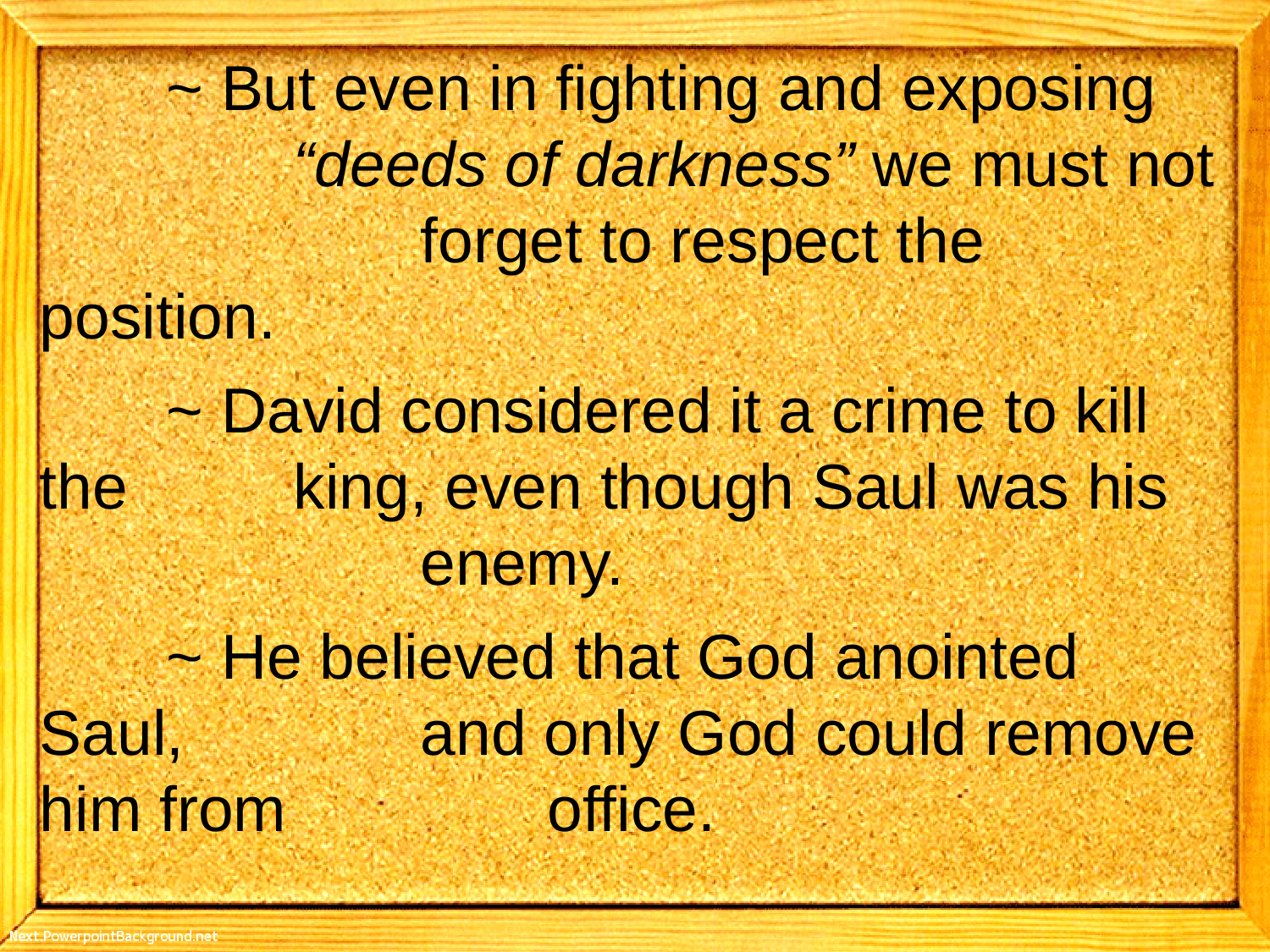

~ But even in fighting and exposing 			“deeds of darkness” we must not 			forget to respect the position.
	~ David considered it a crime to kill the 		king, even though Saul was his 			enemy.
	~ He believed that God anointed Saul, 		and only God could remove him from 		office.